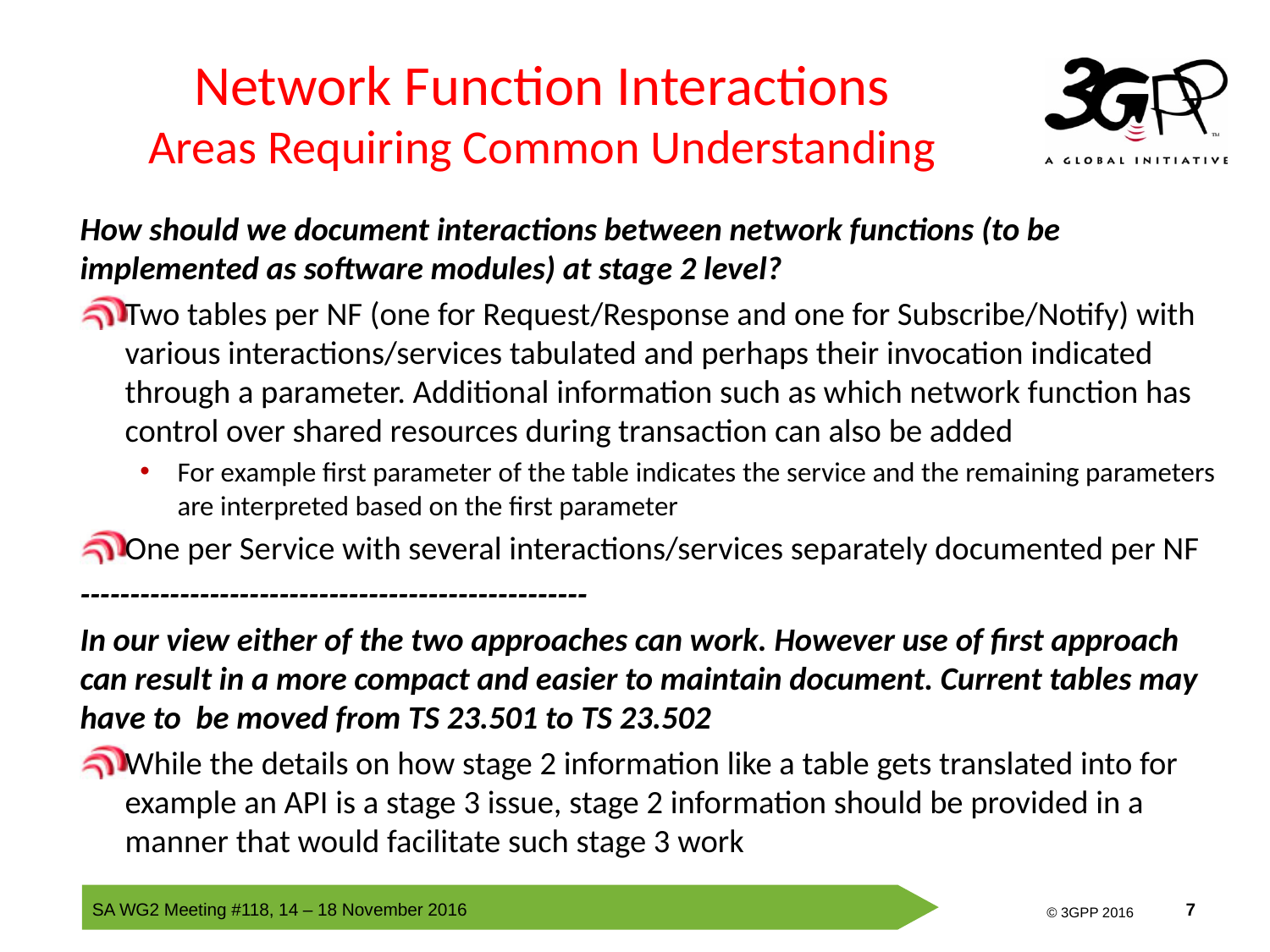

# Network Function Interactions Areas Requiring Common Understanding
How should we document interactions between network functions (to be implemented as software modules) at stage 2 level?
Two tables per NF (one for Request/Response and one for Subscribe/Notify) with various interactions/services tabulated and perhaps their invocation indicated through a parameter. Additional information such as which network function has control over shared resources during transaction can also be added
For example first parameter of the table indicates the service and the remaining parameters are interpreted based on the first parameter
One per Service with several interactions/services separately documented per NF
---------------------------------------------------
In our view either of the two approaches can work. However use of first approach can result in a more compact and easier to maintain document. Current tables may have to  be moved from TS 23.501 to TS 23.502
While the details on how stage 2 information like a table gets translated into for example an API is a stage 3 issue, stage 2 information should be provided in a manner that would facilitate such stage 3 work